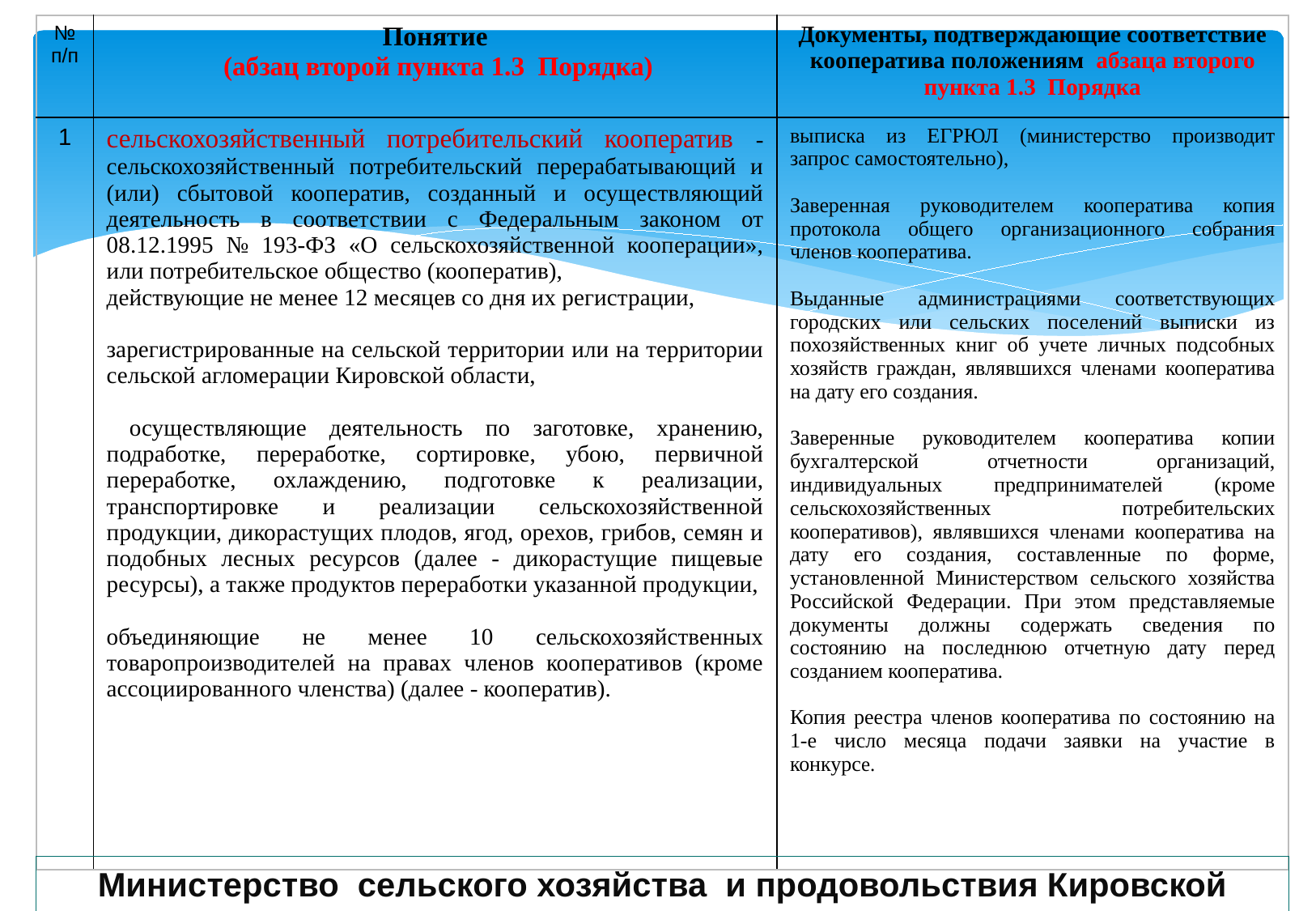

#
| № п/п | Понятие (абзац второй пункта 1.3 Порядка) | Документы, подтверждающие соответствие кооператива положениям абзаца второго пункта 1.3 Порядка |
| --- | --- | --- |
| 1 | сельскохозяйственный потребительский кооператив - сельскохозяйственный потребительский перерабатывающий и (или) сбытовой кооператив, созданный и осуществляющий деятельность в соответствии с Федеральным законом от 08.12.1995 № 193-ФЗ «О сельскохозяйственной кооперации», или потребительское общество (кооператив), действующие не менее 12 месяцев со дня их регистрации, зарегистрированные на сельской территории или на территории сельской агломерации Кировской области, осуществляющие деятельность по заготовке, хранению, подработке, переработке, сортировке, убою, первичной переработке, охлаждению, подготовке к реализации, транспортировке и реализации сельскохозяйственной продукции, дикорастущих плодов, ягод, орехов, грибов, семян и подобных лесных ресурсов (далее - дикорастущие пищевые ресурсы), а также продуктов переработки указанной продукции, объединяющие не менее 10 сельскохозяйственных товаропроизводителей на правах членов кооперативов (кроме ассоциированного членства) (далее - кооператив). | выписка из ЕГРЮЛ (министерство производит запрос самостоятельно), Заверенная руководителем кооператива копия протокола общего организационного собрания членов кооператива. Выданные администрациями соответствующих городских или сельских поселений выписки из похозяйственных книг об учете личных подсобных хозяйств граждан, являвшихся членами кооператива на дату его создания. Заверенные руководителем кооператива копии бухгалтерской отчетности организаций, индивидуальных предпринимателей (кроме сельскохозяйственных потребительских кооперативов), являвшихся членами кооператива на дату его создания, составленные по форме, установленной Министерством сельского хозяйства Российской Федерации. При этом представляемые документы должны содержать сведения по состоянию на последнюю отчетную дату перед созданием кооператива. Копия реестра членов кооператива по состоянию на 1-е число месяца подачи заявки на участие в конкурсе. |
Министерство  сельского хозяйства  и продовольствия Кировской области